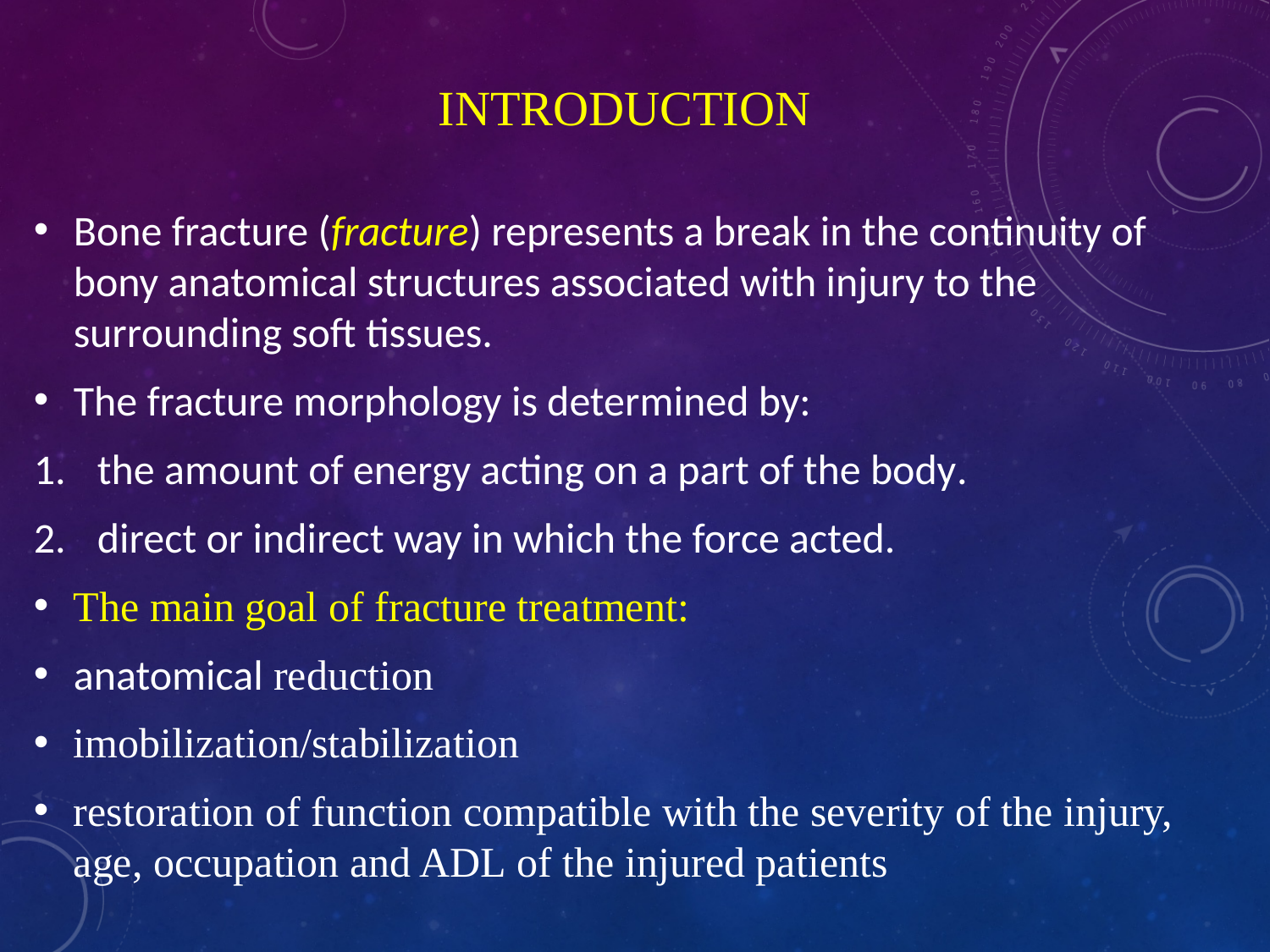

# INTRODUCTION
Bone fracture (fracture) represents a break in the continuity of bony anatomical structures associated with injury to the surrounding soft tissues.
The fracture morphology is determined by:
the amount of energy acting on a part of the body.
direct or indirect way in which the force acted.
The main goal of fracture treatment:
anatomical reduction
imobilization/stabilization
restoration of function compatible with the severity of the injury, age, occupation and ADL of the injured patients